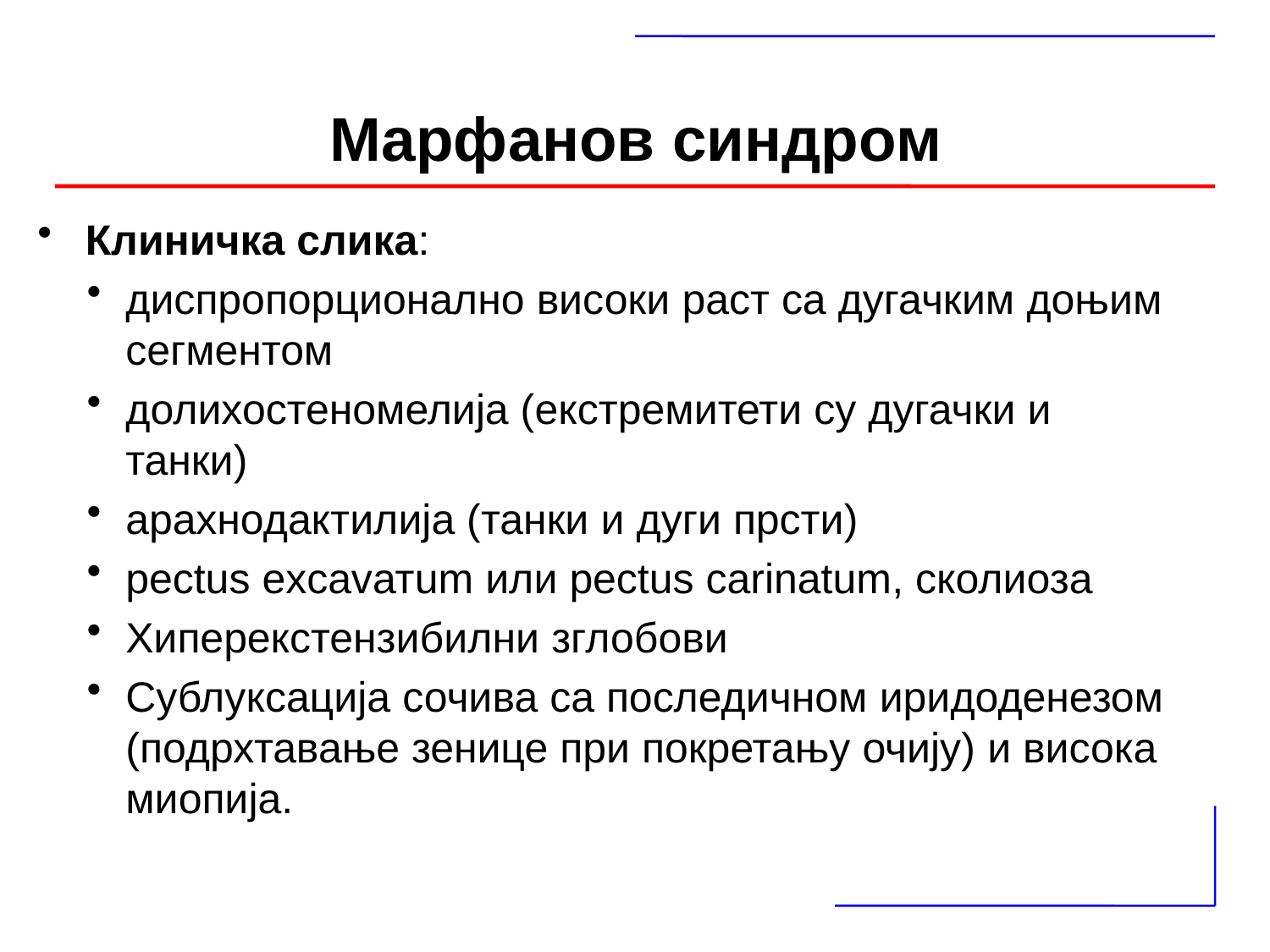

# Марфанов синдром
Клиничка слика:
диспропорционално високи раст са дугачким доњим сегментом
долихостеномелија (екстремитети су дугачки и танки)
арахнодактилија (танки и дуги прсти)
pectus еxcavатum или pectus carinatum, сколиоза
Хиперекстензибилни зглобови
Сублуксација сочива са последичном иридоденезом (подрхтавање зенице при покретању очију) и висока миопија.